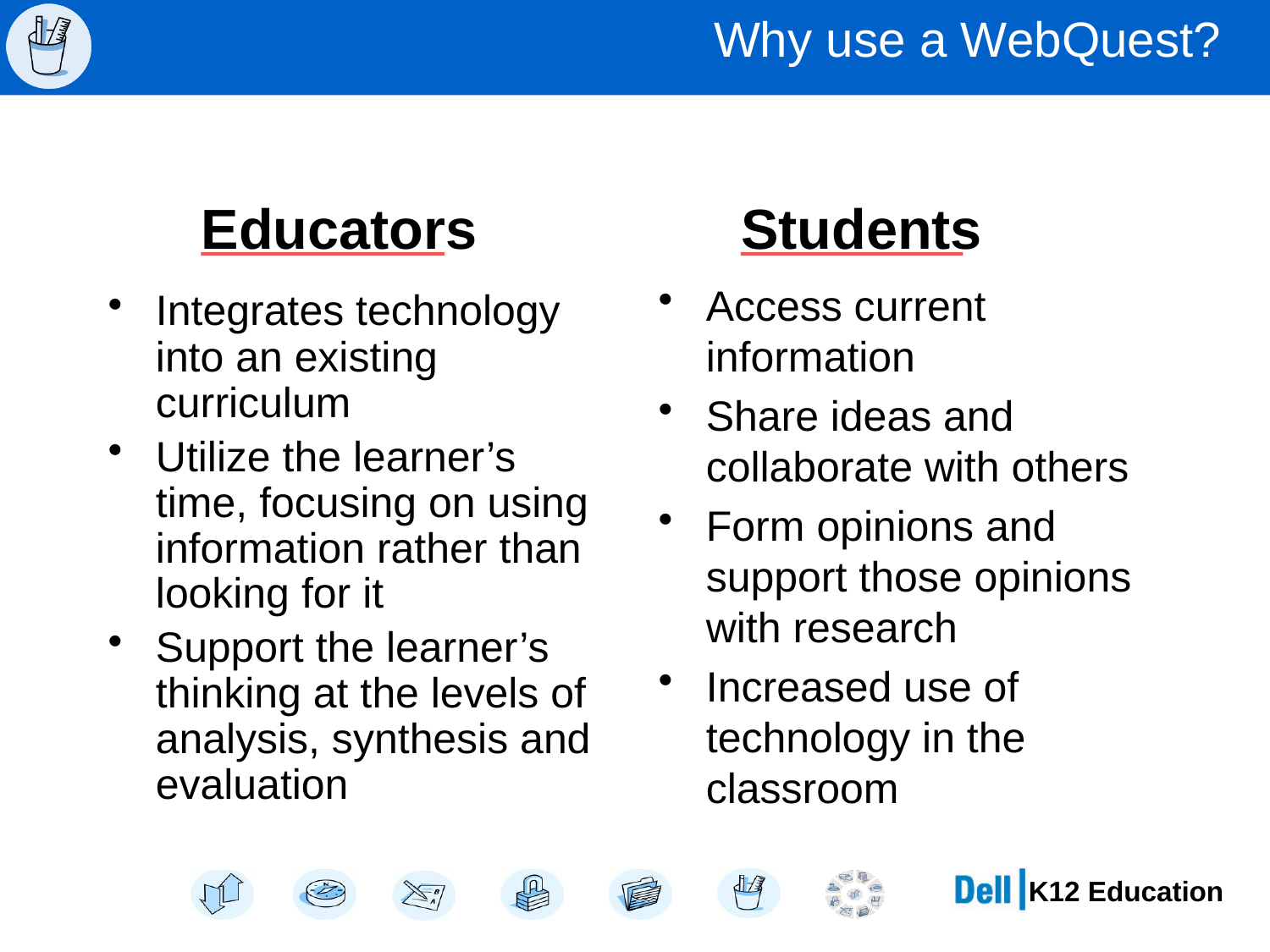

# Why use a WebQuest?
Educators
Students

Access current information
Share ideas and collaborate with others
Form opinions and support those opinions with research
Increased use of technology in the classroom
Integrates technology into an existing curriculum
Utilize the learner’s time, focusing on using information rather than looking for it
Support the learner’s thinking at the levels of analysis, synthesis and evaluation